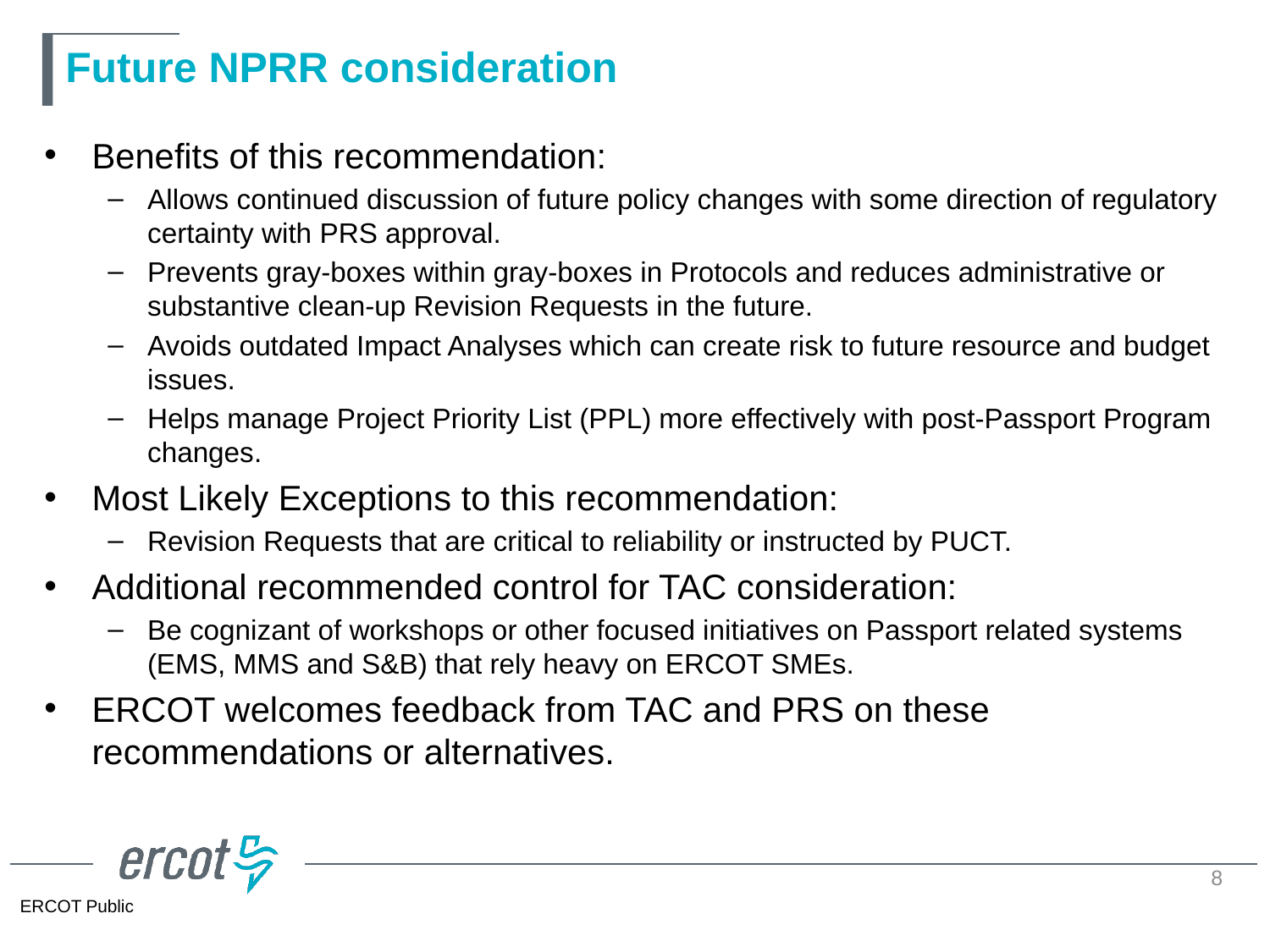

# Future NPRR consideration
Benefits of this recommendation:
Allows continued discussion of future policy changes with some direction of regulatory certainty with PRS approval.
Prevents gray-boxes within gray-boxes in Protocols and reduces administrative or substantive clean-up Revision Requests in the future.
Avoids outdated Impact Analyses which can create risk to future resource and budget issues.
Helps manage Project Priority List (PPL) more effectively with post-Passport Program changes.
Most Likely Exceptions to this recommendation:
Revision Requests that are critical to reliability or instructed by PUCT.
Additional recommended control for TAC consideration:
Be cognizant of workshops or other focused initiatives on Passport related systems (EMS, MMS and S&B) that rely heavy on ERCOT SMEs.
ERCOT welcomes feedback from TAC and PRS on these recommendations or alternatives.
8